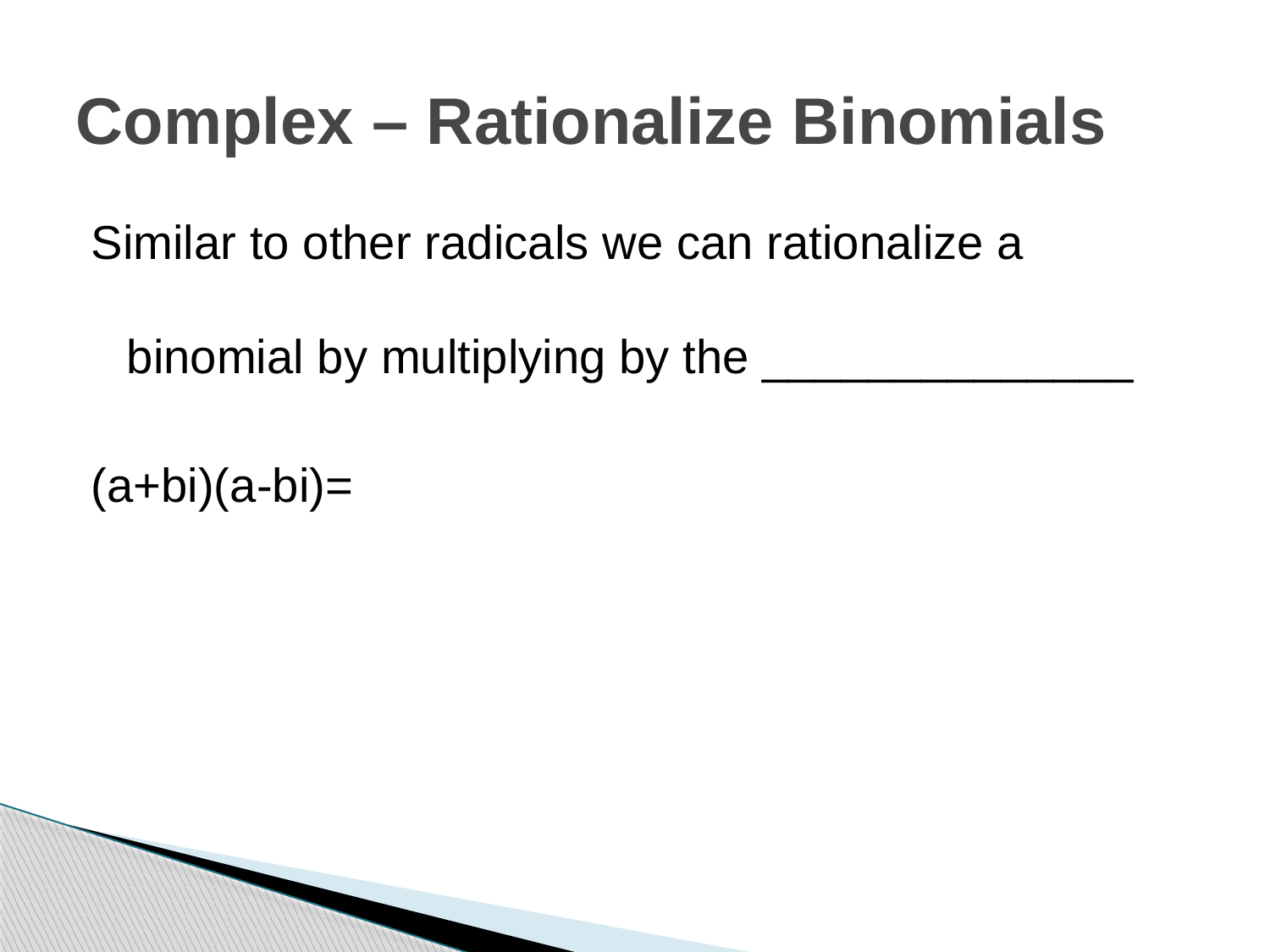

# Complex – Rationalize Binomials
Similar to other radicals we can rationalize a
binomial by multiplying by the ______________

(a+bi)(a-bi)=